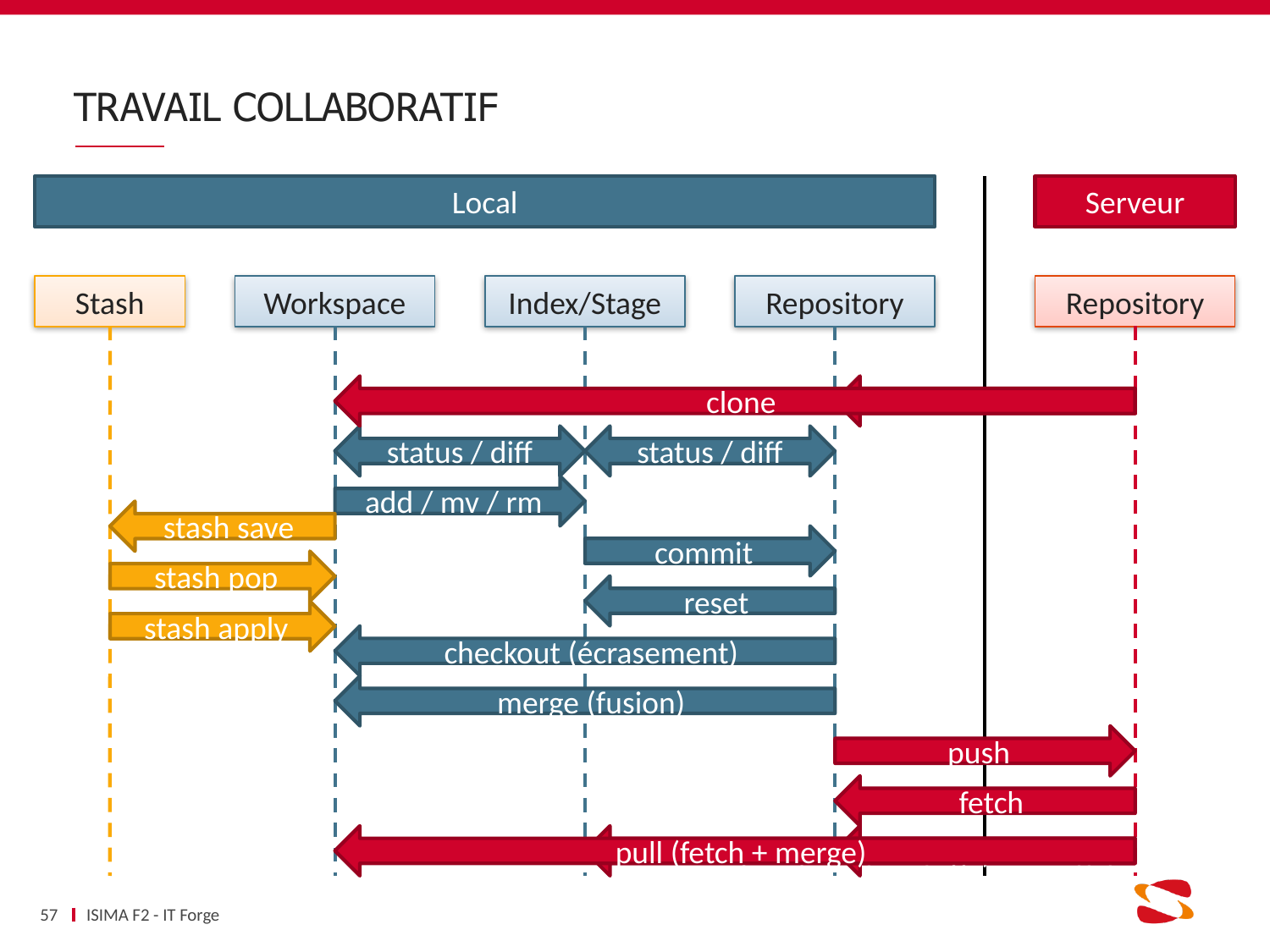

# Travail Collaboratif
Local
Serveur
Stash
Workspace
Index/Stage
Repository
Repository
clone
clone
status / diff
status / diff
add / mv / rm
stash save
commit
stash pop
reset
stash apply
checkout (écrasement)
merge (fusion)
push
fetch
pull (fetch + merge)
pull (fetch + merge)
pull (fetch + merge)
57
ISIMA F2 - IT Forge